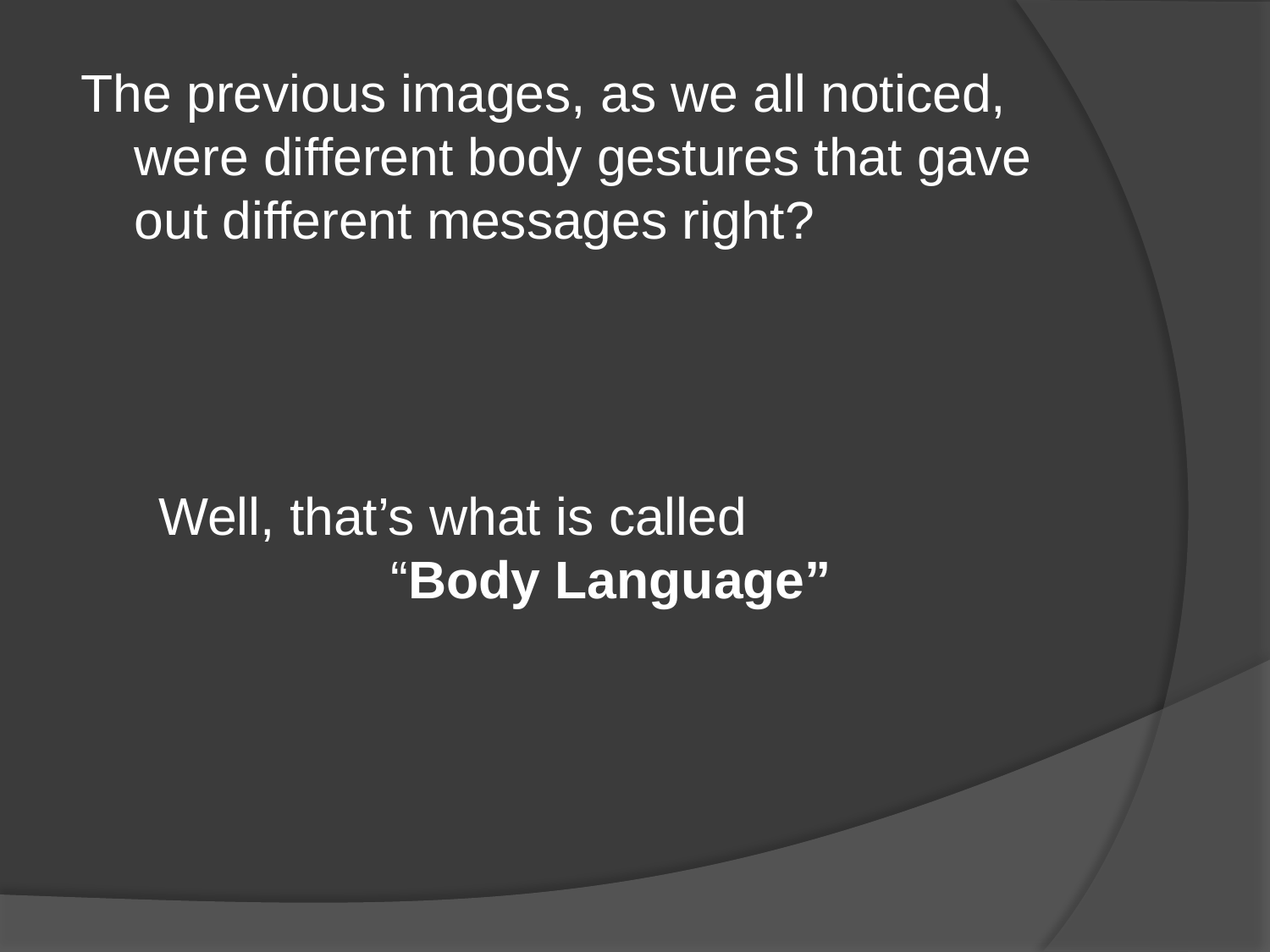

The previous images, as we all noticed, were different body gestures that gave out different messages right?

Well, that’s what is called                   “Body Language”